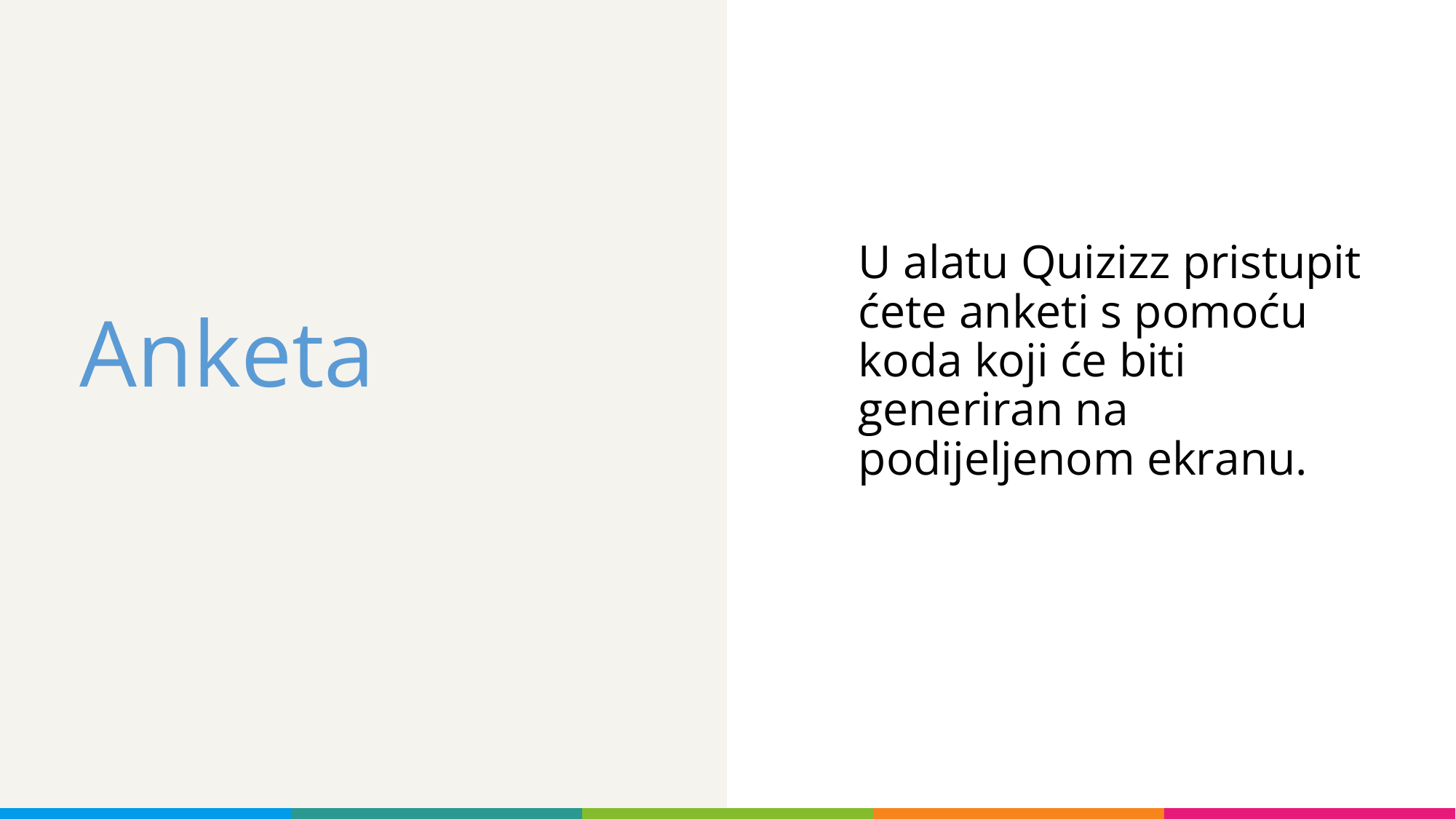

U alatu Quizizz pristupit ćete anketi s pomoću koda koji će biti generiran na podijeljenom ekranu.

# Anketa